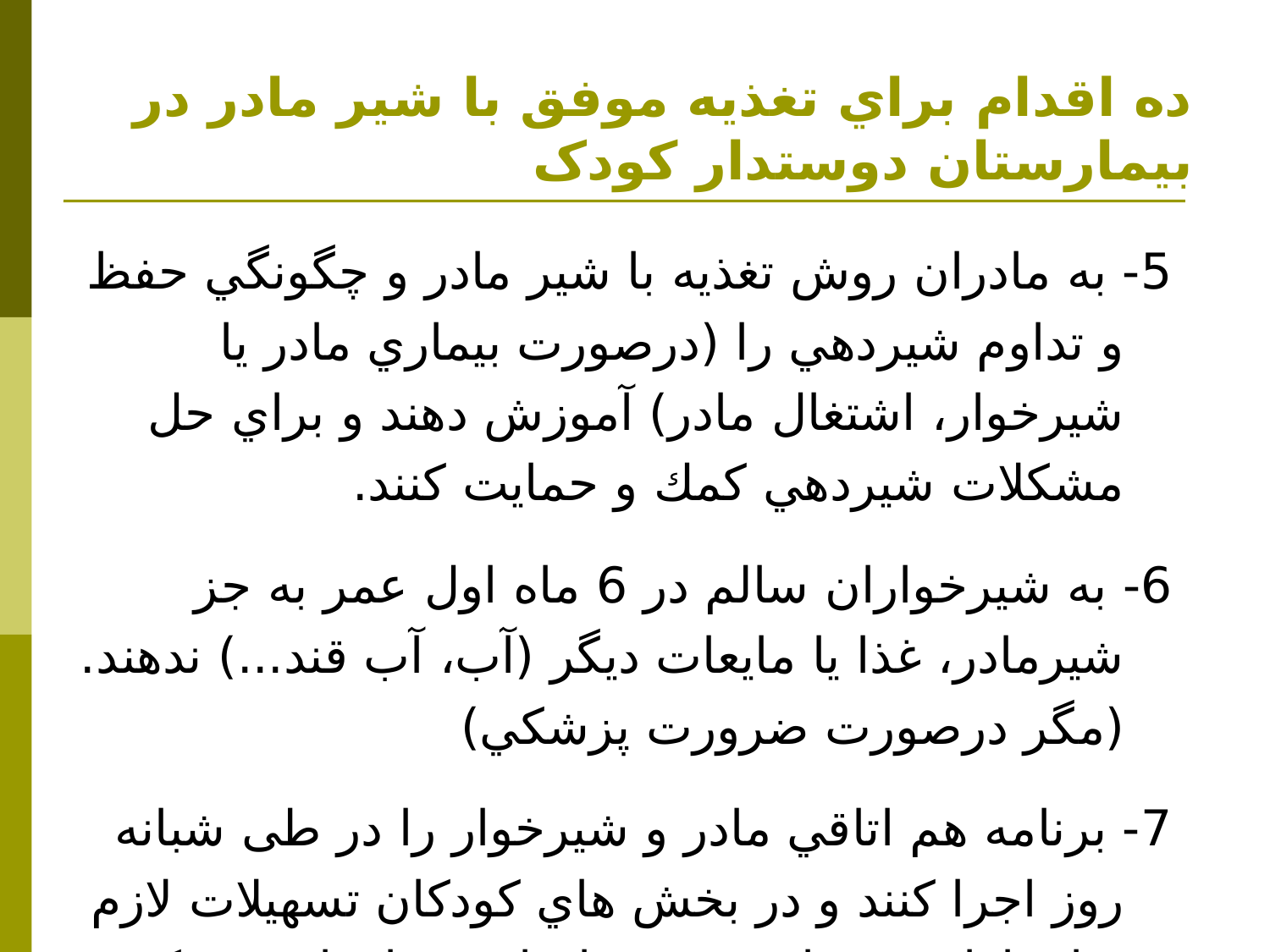

# ده اقدام براي تغذیه موفق با شیر مادر در بيمارستان دوستدار کودک
5- به مادران روش تغذيه با شير مادر و چگونگي حفظ و تداوم شيردهي را (درصورت بيماري مادر يا شيرخوار، اشتغال مادر) آموزش دهند و براي حل مشكلات شيردهي كمك و حمايت كنند.
6- به شيرخواران سالم در 6 ماه اول عمر به جز شيرمادر، غذا يا مايعات ديگر (آب، آب قند...) ندهند. (مگر درصورت ضرورت پزشكي)
7- برنامه هم اتاقي مادر و شيرخوار را در طی شبانه روز اجرا كنند و در بخش هاي کودکان تسهيلات لازم براي اقامت شبانه روزي مادران و نيازهاي فيزيكي و عاطفي آنان را تأمين نمايند.